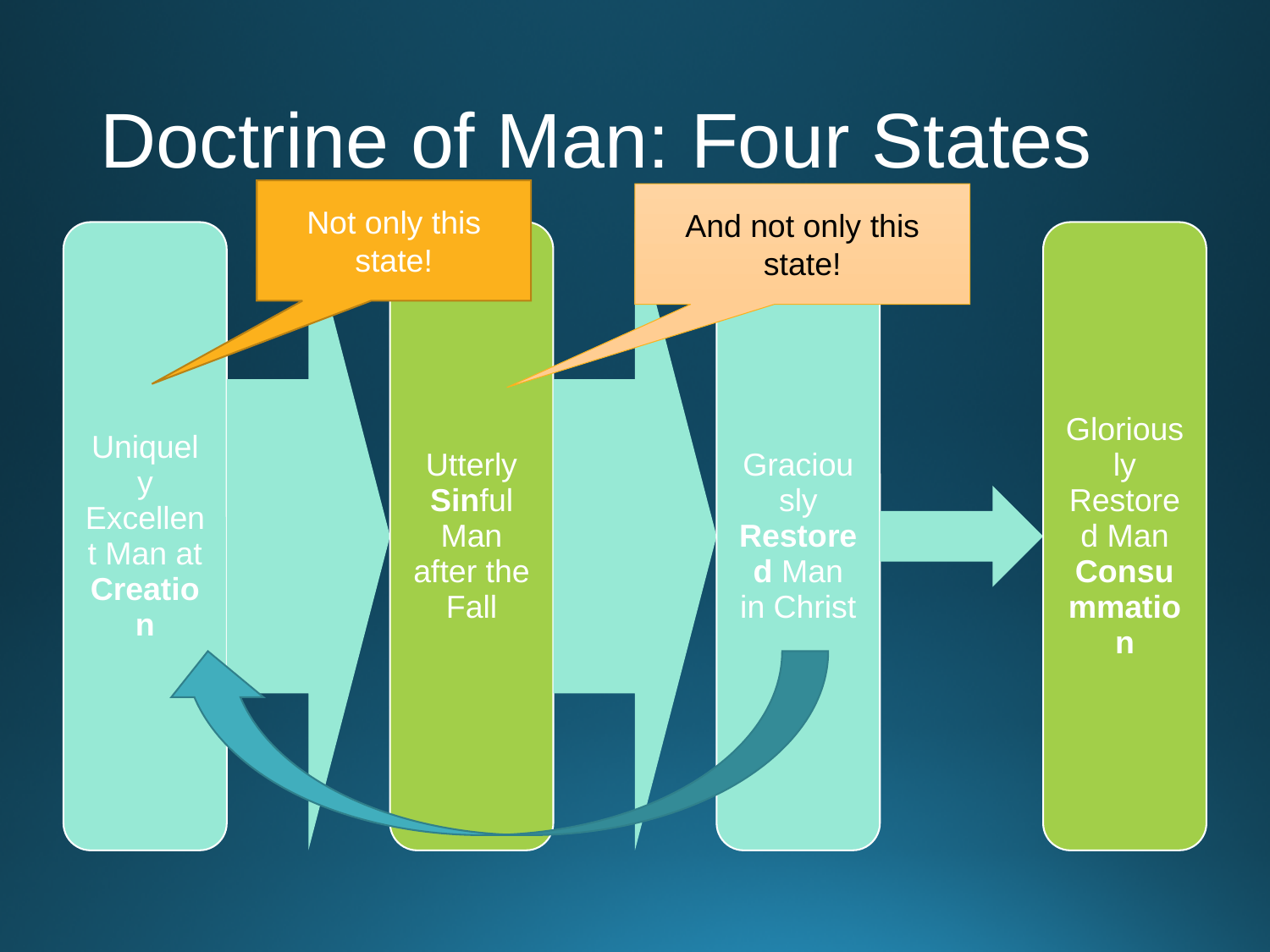

# Doctrine of Man: Four States
Not only this state!
And not only this state!
Uniquely Excellent Man at Creation
Utterly Sinful Man after the Fall
Graciously Restored Man in Christ
Gloriously Restored Man Consummation